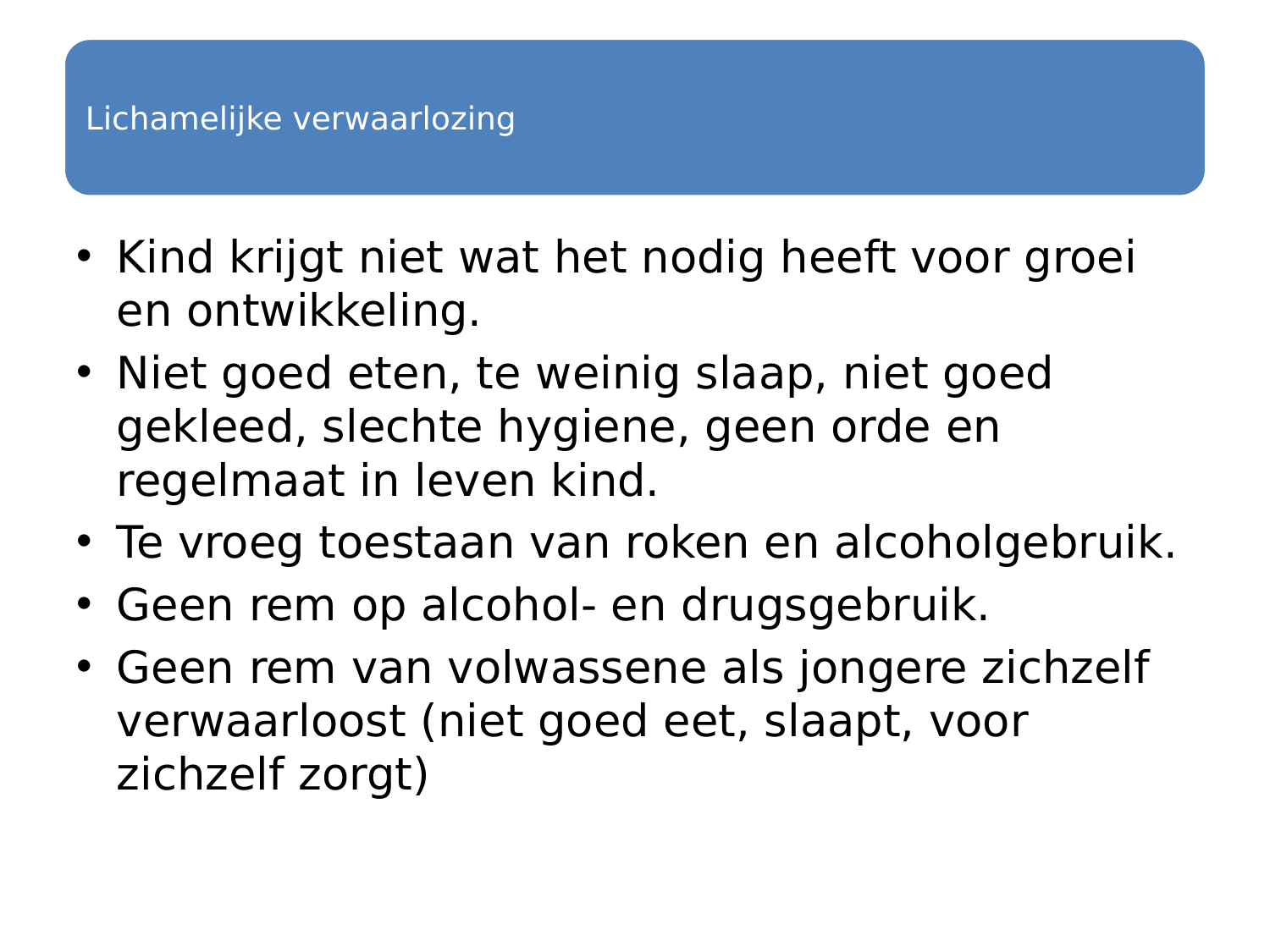

Lichamelijke verwaarlozing
Kind krijgt niet wat het nodig heeft voor groei en ontwikkeling.
Niet goed eten, te weinig slaap, niet goed gekleed, slechte hygiene, geen orde en regelmaat in leven kind.
Te vroeg toestaan van roken en alcoholgebruik.
Geen rem op alcohol- en drugsgebruik.
Geen rem van volwassene als jongere zichzelf verwaarloost (niet goed eet, slaapt, voor zichzelf zorgt)